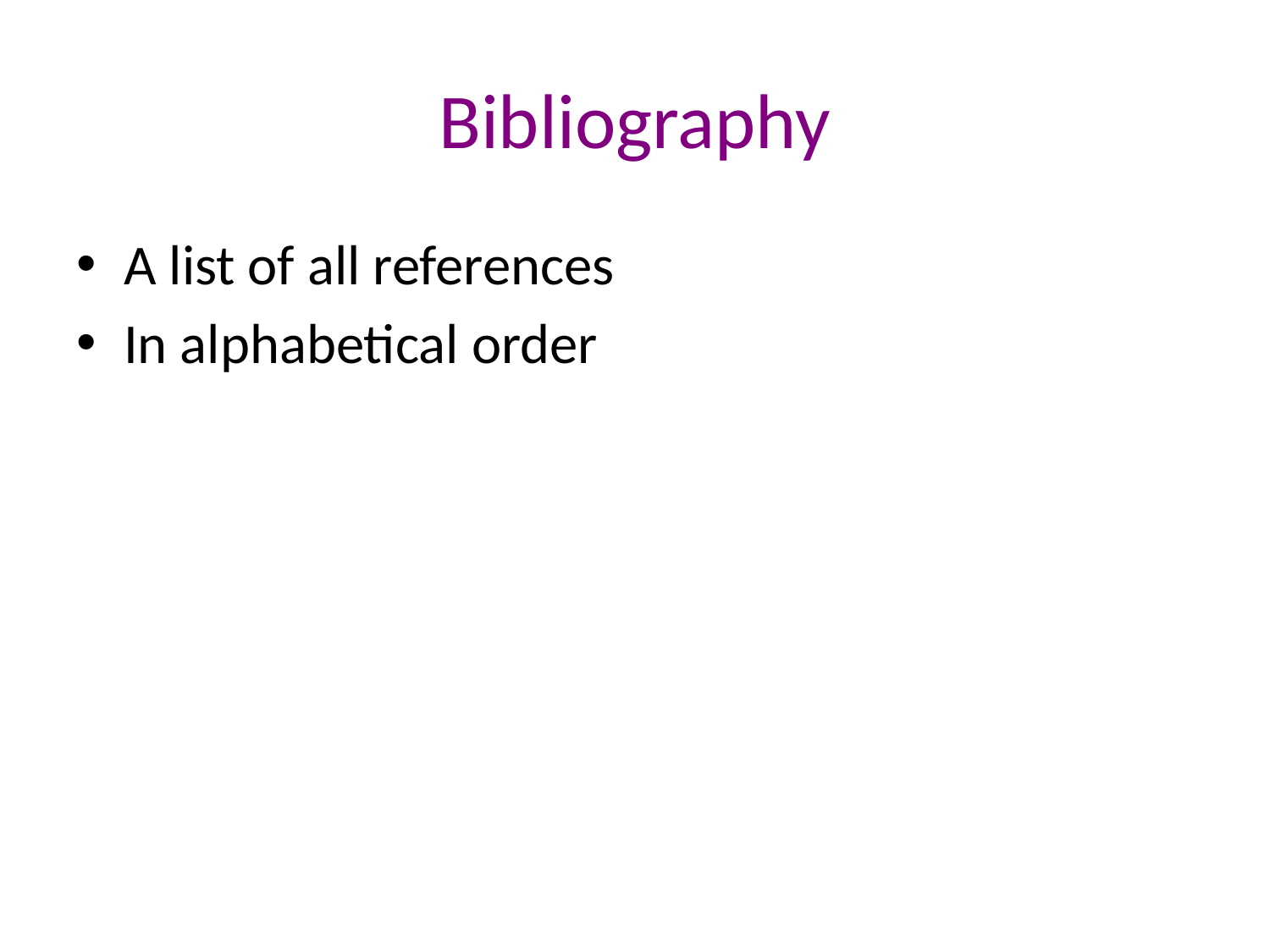

# Bibliography
A list of all references
In alphabetical order